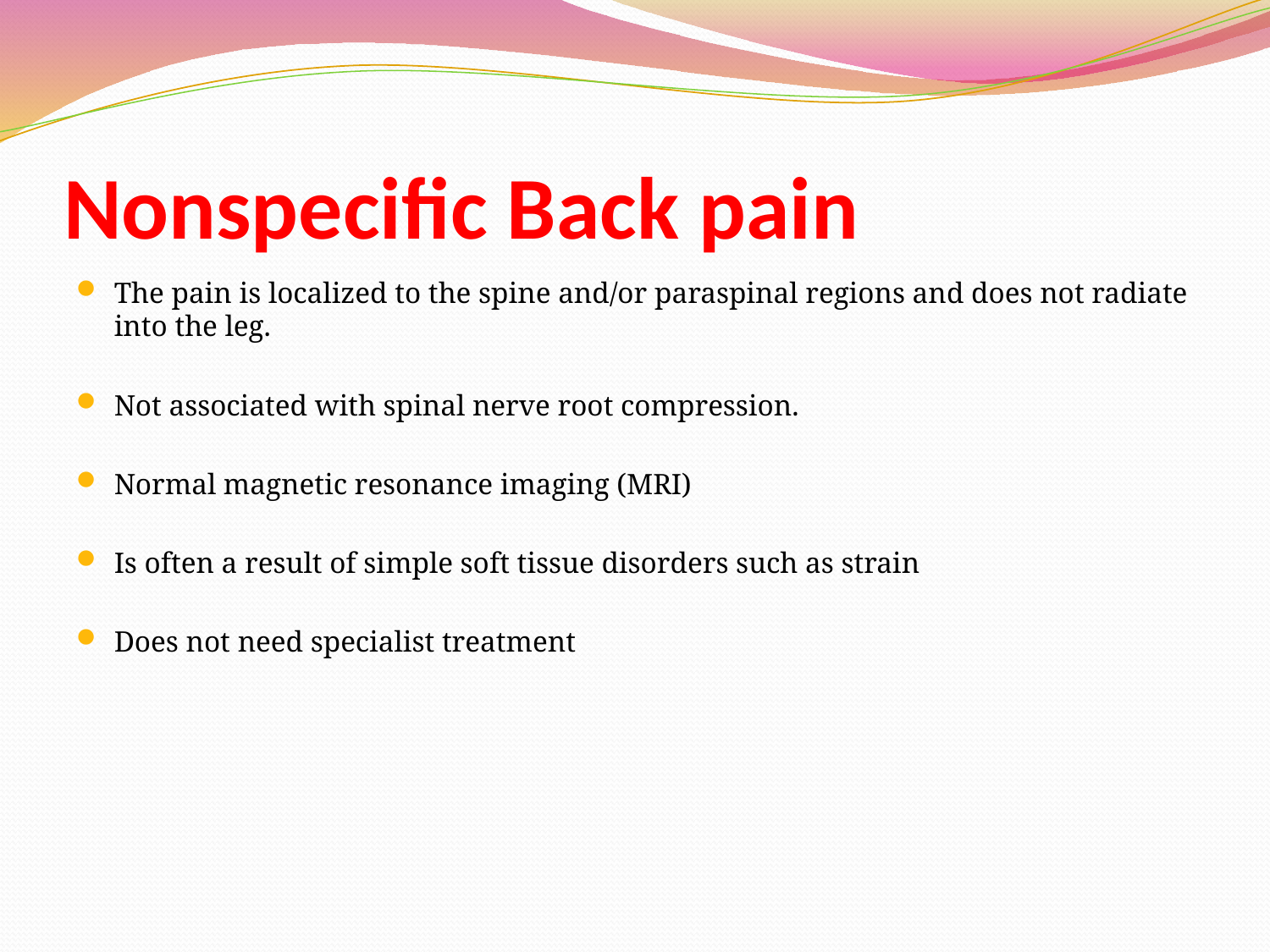

# Nonspecific Back pain
The pain is localized to the spine and/or paraspinal regions and does not radiate into the leg.

Not associated with spinal nerve root compression.

Normal magnetic resonance imaging (MRI)

Is often a result of simple soft tissue disorders such as strain

Does not need specialist treatment